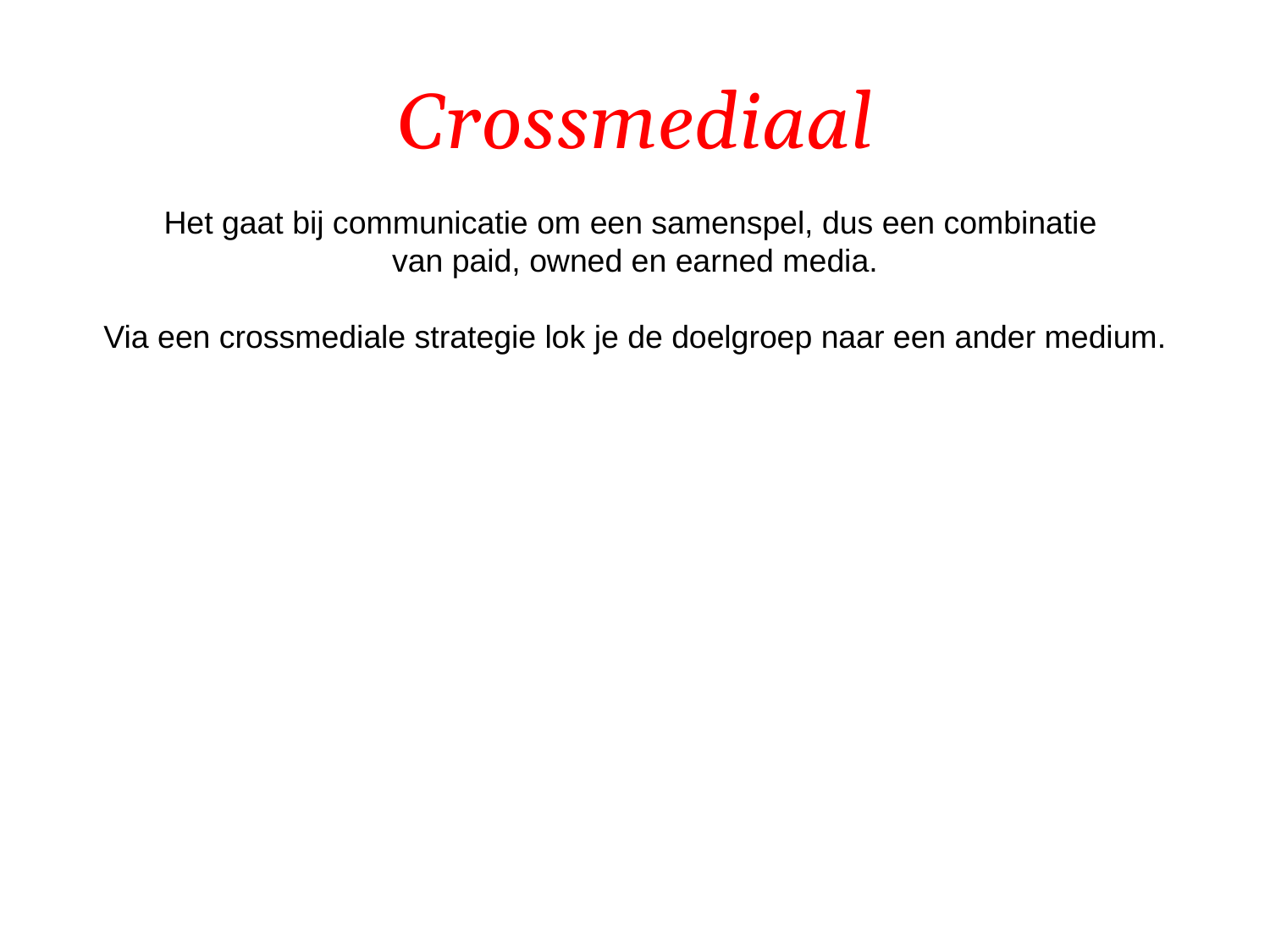

# Crossmediaal
Het gaat bij communicatie om een samenspel, dus een combinatie
van paid, owned en earned media.

Via een crossmediale strategie lok je de doelgroep naar een ander medium.